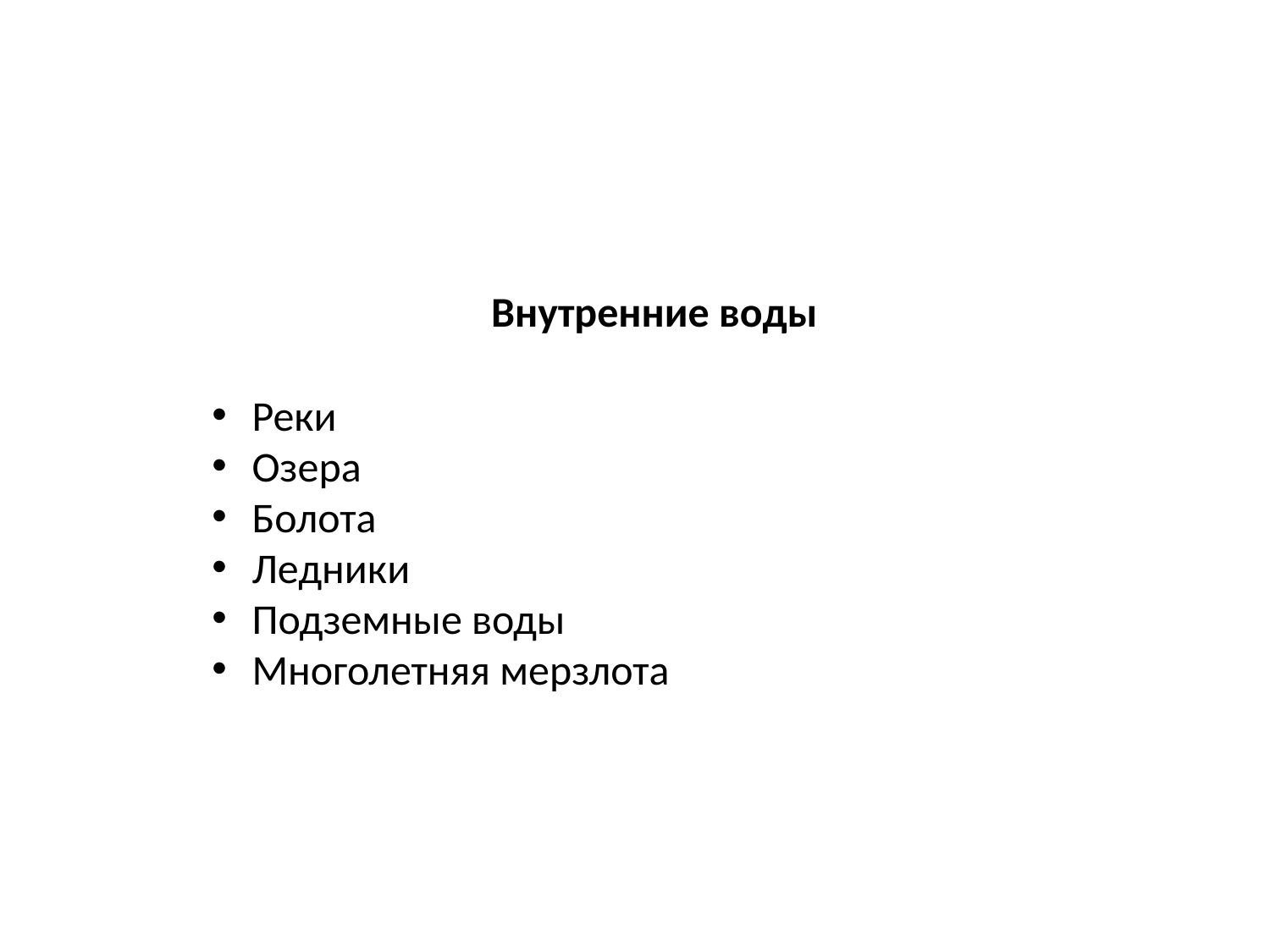

Внутренние воды
Реки
Озера
Болота
Ледники
Подземные воды
Многолетняя мерзлота